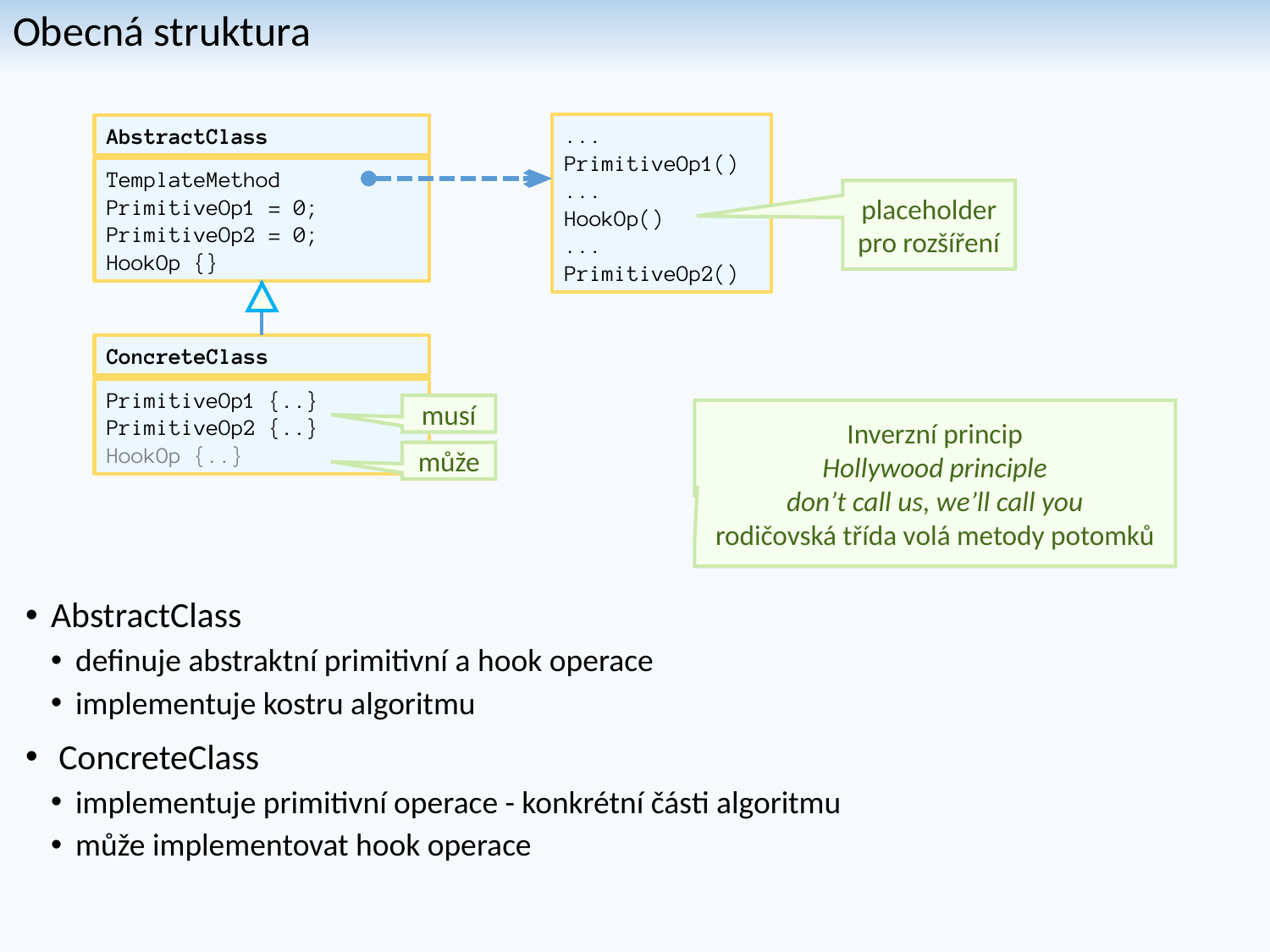

# Obecná struktura
...
PrimitiveOp1()
...
HookOp()
...
PrimitiveOp2()
AbstractClass
TemplateMethod
PrimitiveOp1 = 0;
PrimitiveOp2 = 0;
HookOp {}
placeholder pro rozšíření

ConcreteClass
PrimitiveOp1 {..}
PrimitiveOp2 {..}
HookOp {..}
musí
Inverzní princip
Hollywood principle
don’t call us, we’ll call you
rodičovská třída volá metody potomků
může
AbstractClass
definuje abstraktní primitivní a hook operace
implementuje kostru algoritmu
 ConcreteClass
implementuje primitivní operace - konkrétní části algoritmu
může implementovat hook operace